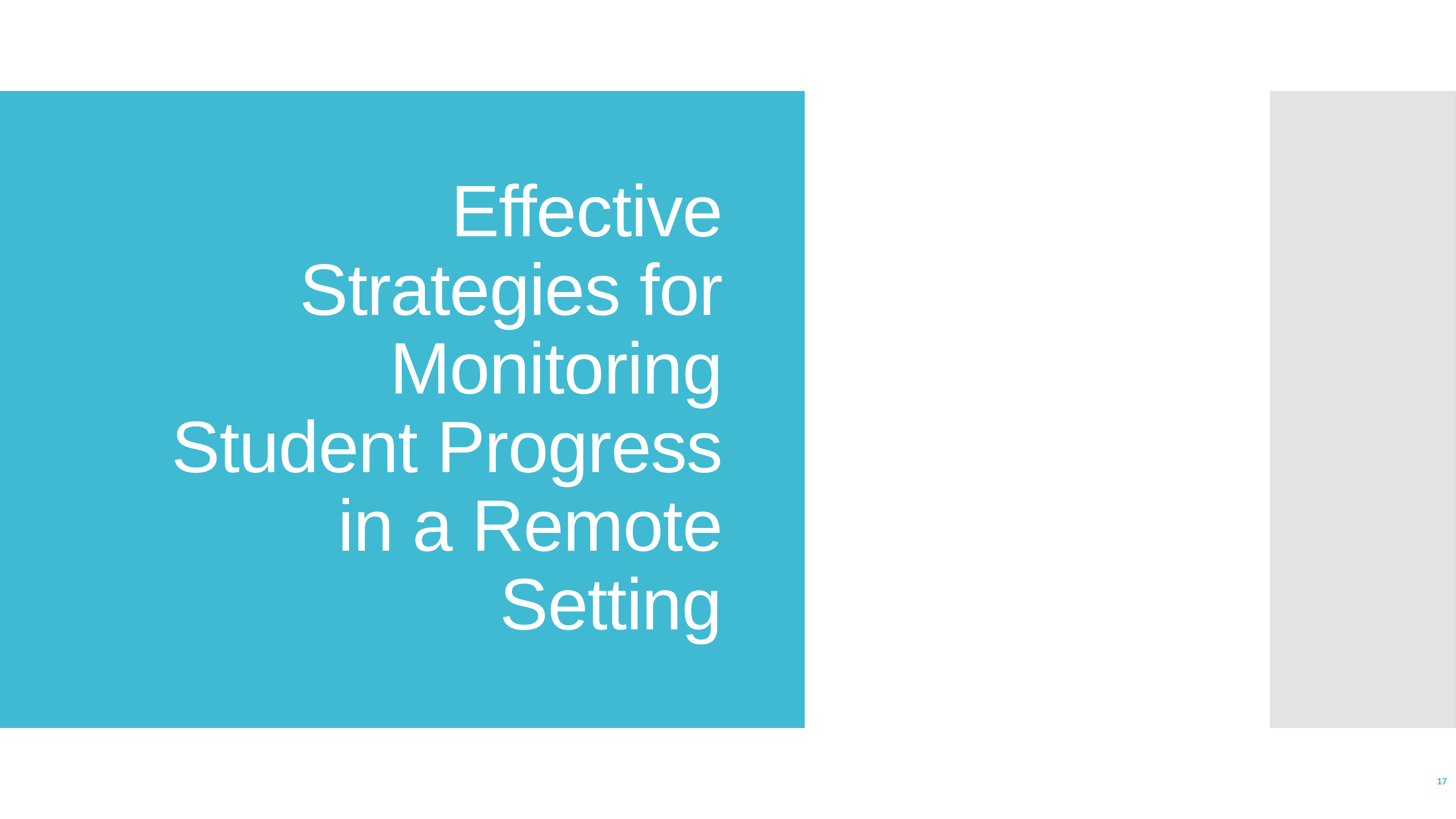

# Effective Strategies for Monitoring Student Progress in a Remote Setting
17